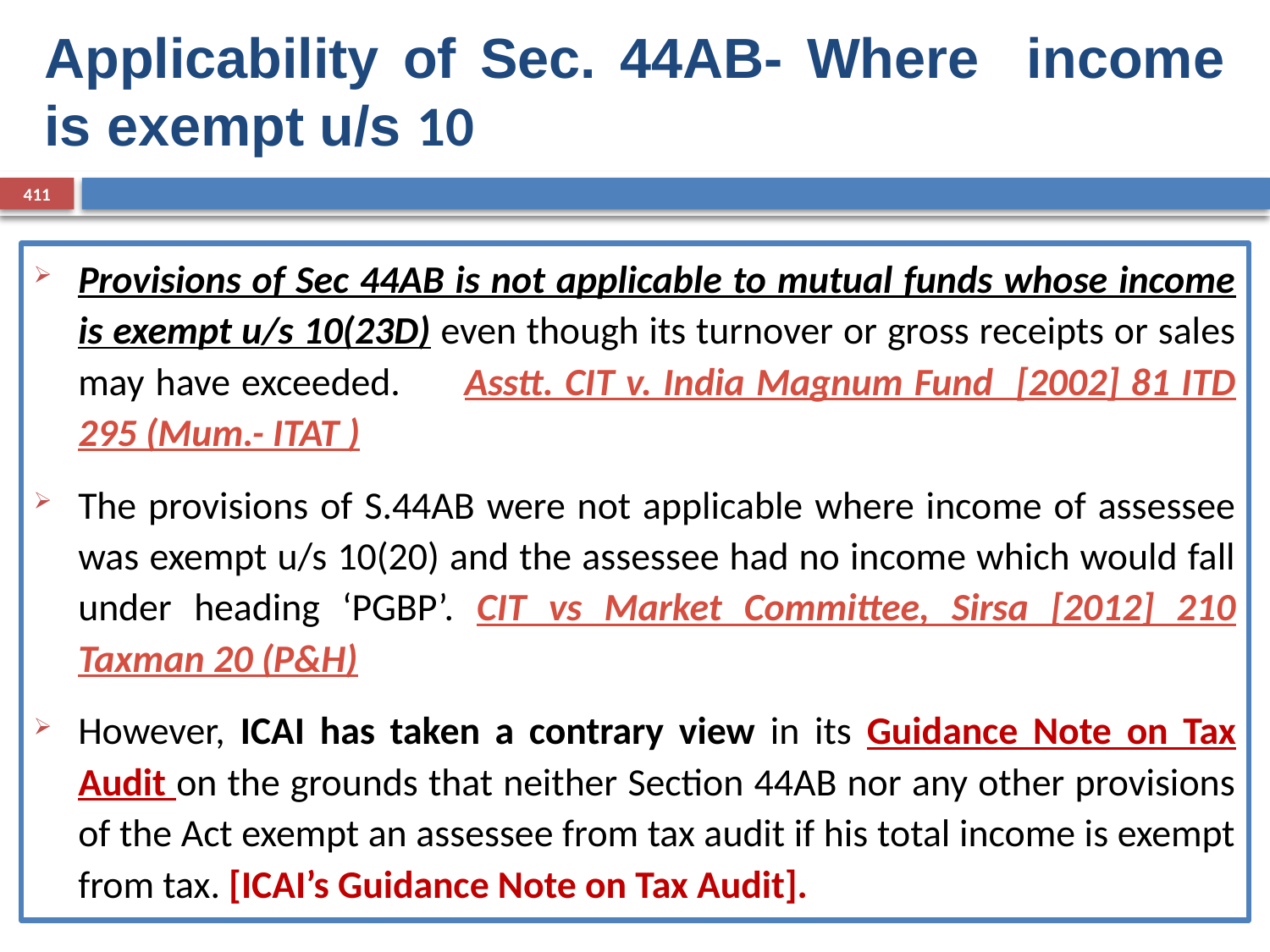

# Applicability of Sec. 44AB- Where  income is exempt u/s 10
411
Provisions of Sec 44AB is not applicable to mutual funds whose income is exempt u/s 10(23D) even though its turnover or gross receipts or sales may have exceeded.	Asstt. CIT v. India Magnum Fund  [2002] 81 ITD 295 (Mum.- ITAT )
The provisions of S.44AB were not applicable where income of assessee was exempt u/s 10(20) and the assessee had no income which would fall under heading ‘PGBP’. CIT vs Market Committee, Sirsa [2012] 210 Taxman 20 (P&H)
However, ICAI has taken a contrary view in its Guidance Note on Tax Audit on the grounds that neither Section 44AB nor any other provisions of the Act exempt an assessee from tax audit if his total income is exempt from tax. [ICAI’s Guidance Note on Tax Audit].